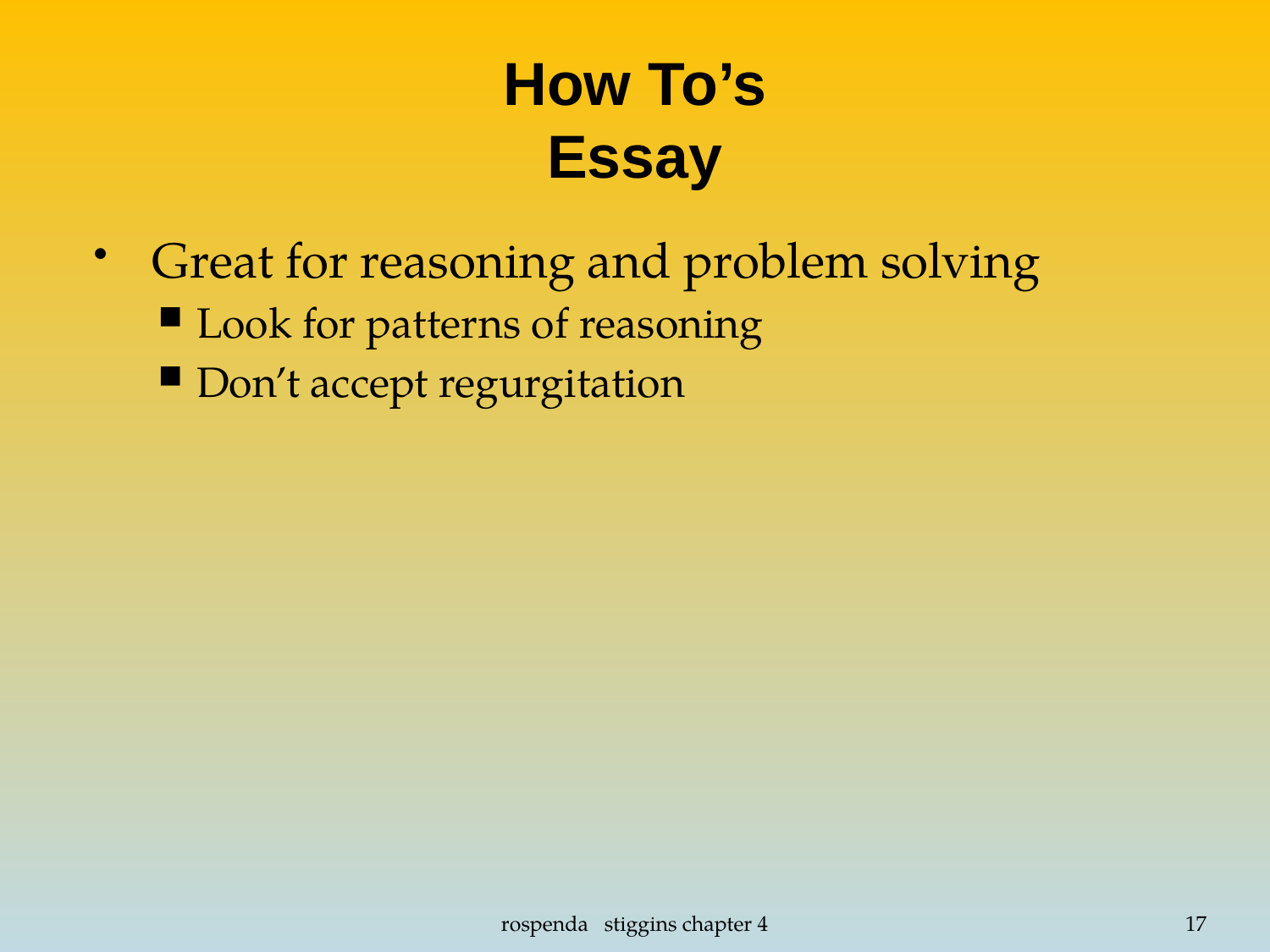

# How To’s Essay
Great for reasoning and problem solving
Look for patterns of reasoning
Don’t accept regurgitation
rospenda   stiggins chapter 4
17